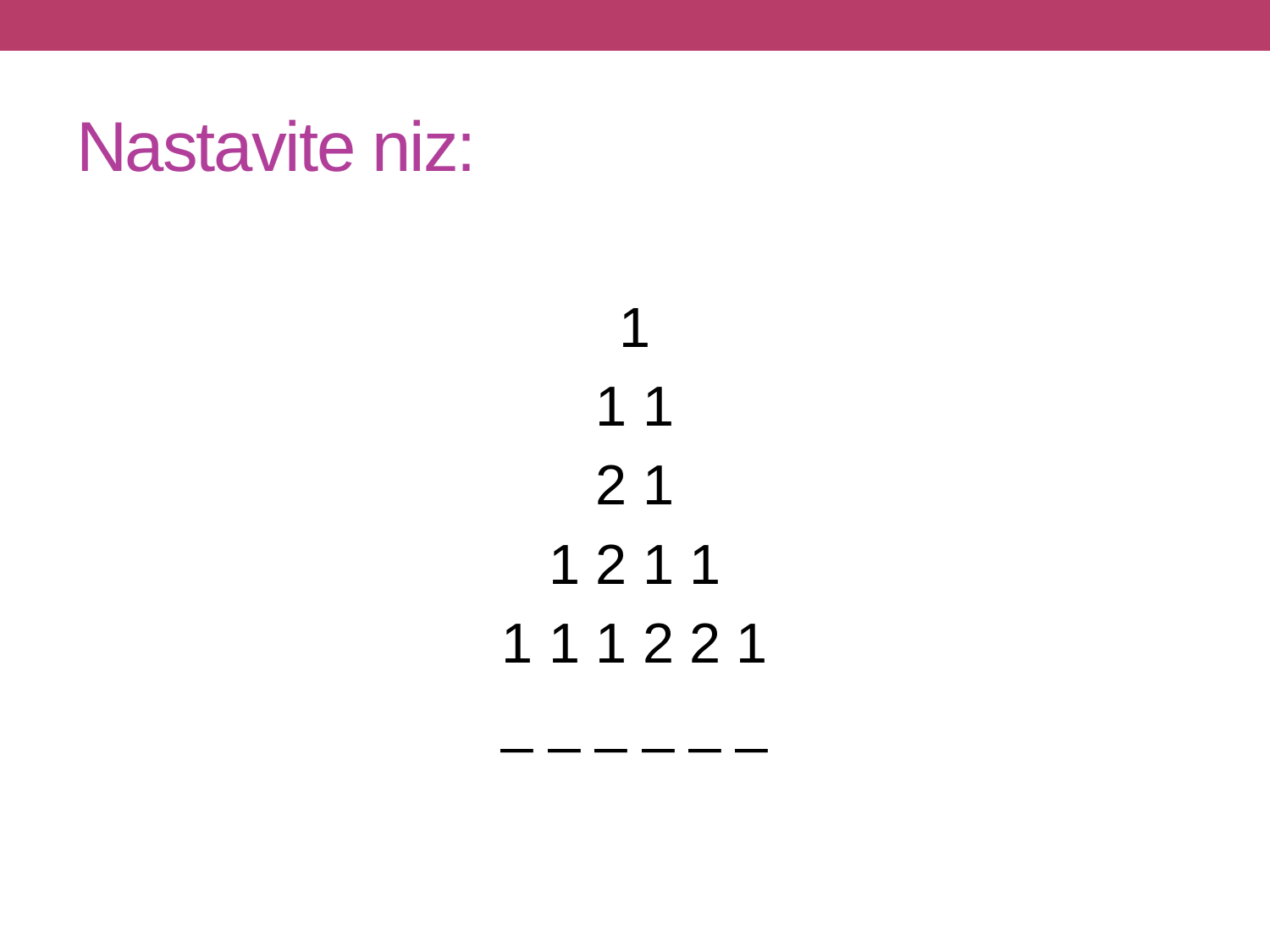

# Nastavite niz:

1
1 1
2 1
1 2 1 1
1 1 1 2 2 1
_ _ _ _ _ _